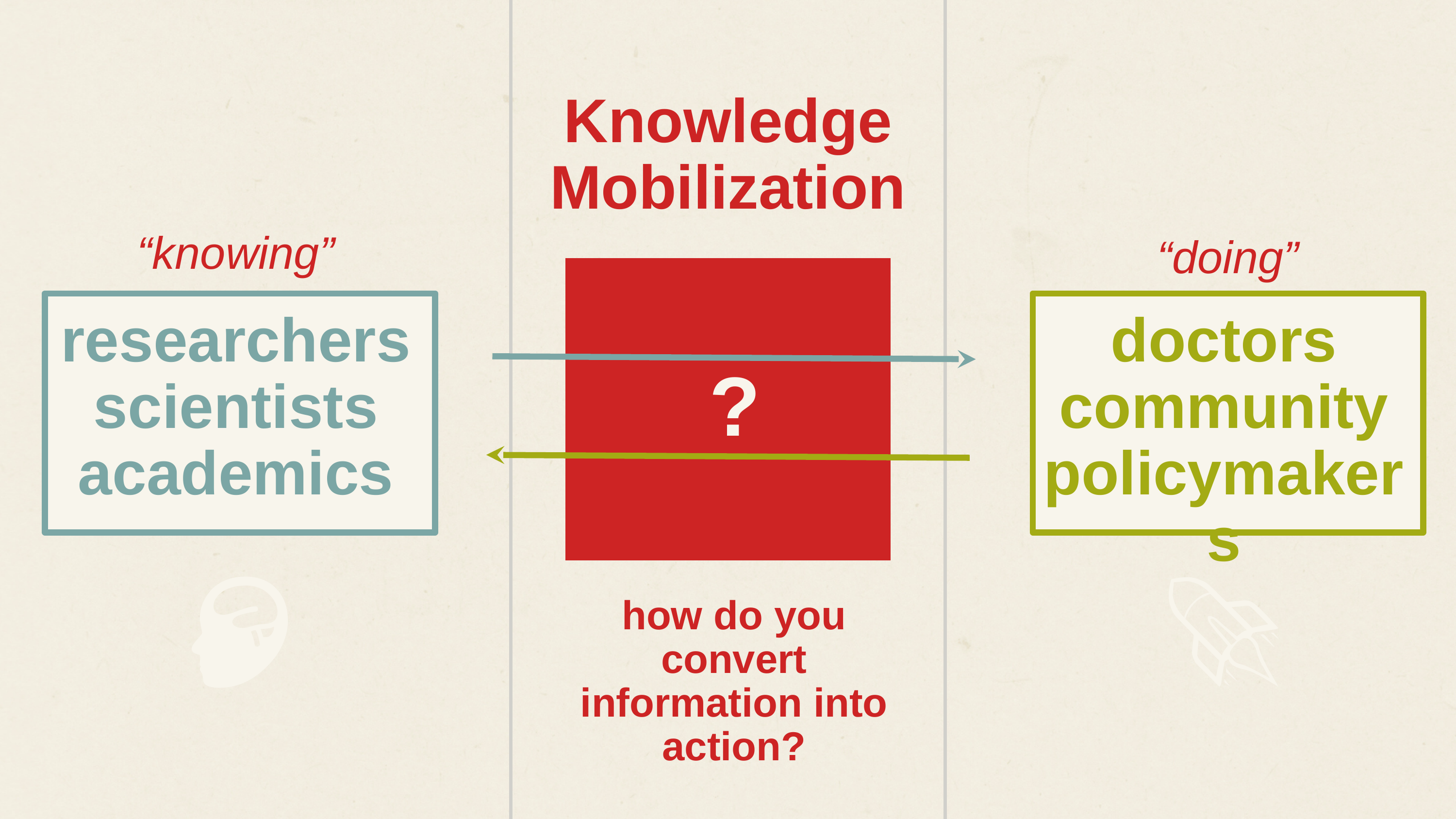

Knowledge Mobilization
“knowing”
“doing”

researchers
scientists
academics
doctors
community
policymakers
?
🧠
🚀
how do you convert information into action?